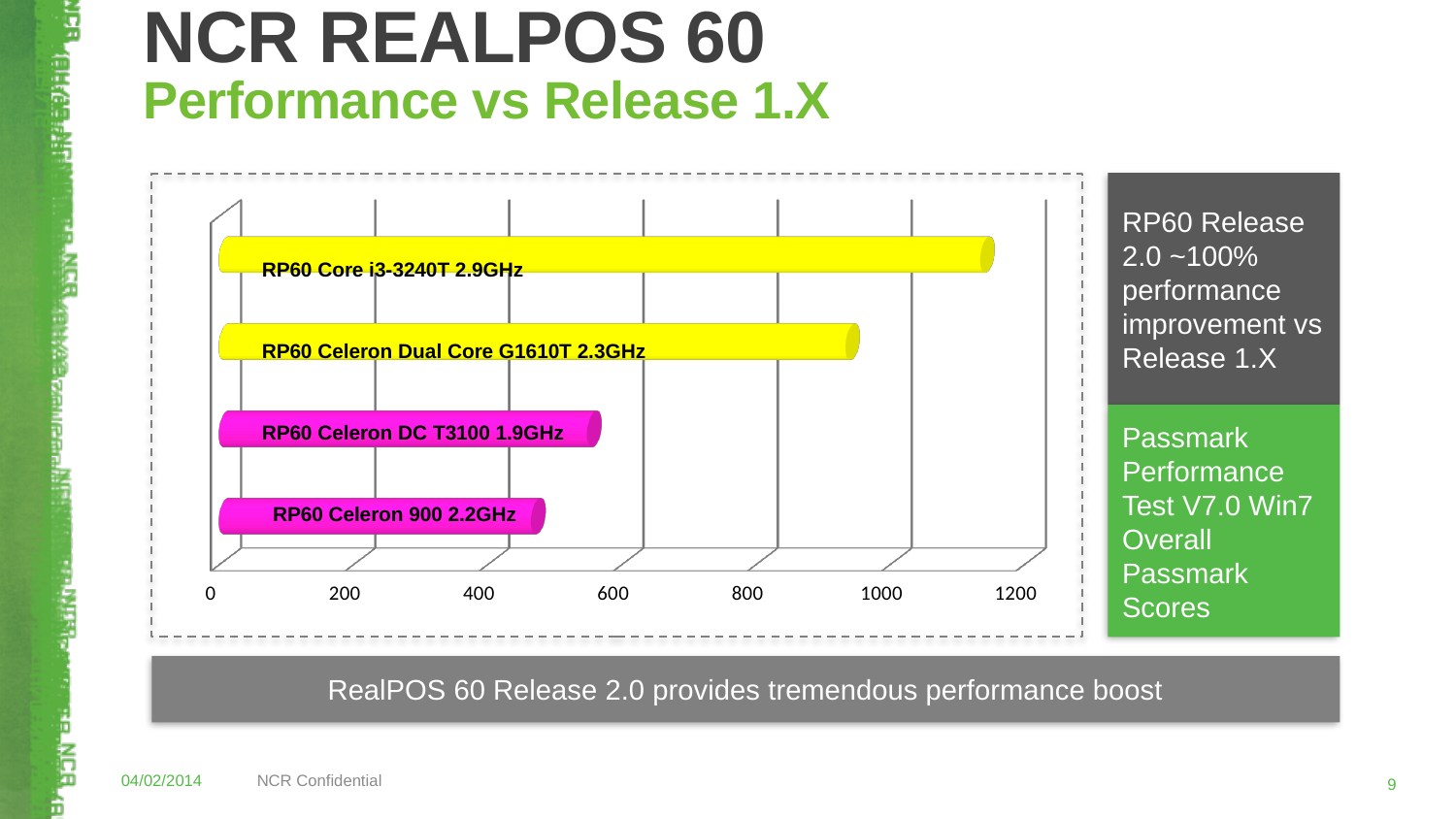

NCR REALPOS 60
Performance vs Release 1.X
RP60 Release 2.0 ~100% performance improvement vs Release 1.X

[unsupported chart]

RP60 Core i3-3240T 2.9GHz
RP60 Celeron Dual Core G1610T 2.3GHz
Pentium G850 (2.9GHz, 3MB L2 Cache)
Passmark Performance Test V7.0 Win7
Overall Passmark Scores
RP60 Celeron DC T3100 1.9GHz
Celeron G540 (2.5GHz, 2MB L2 Cache)
RP60 Celeron 900 2.2GHz
RealPOS 60 Release 2.0 provides tremendous performance boost
04/02/2014
NCR Confidential
9